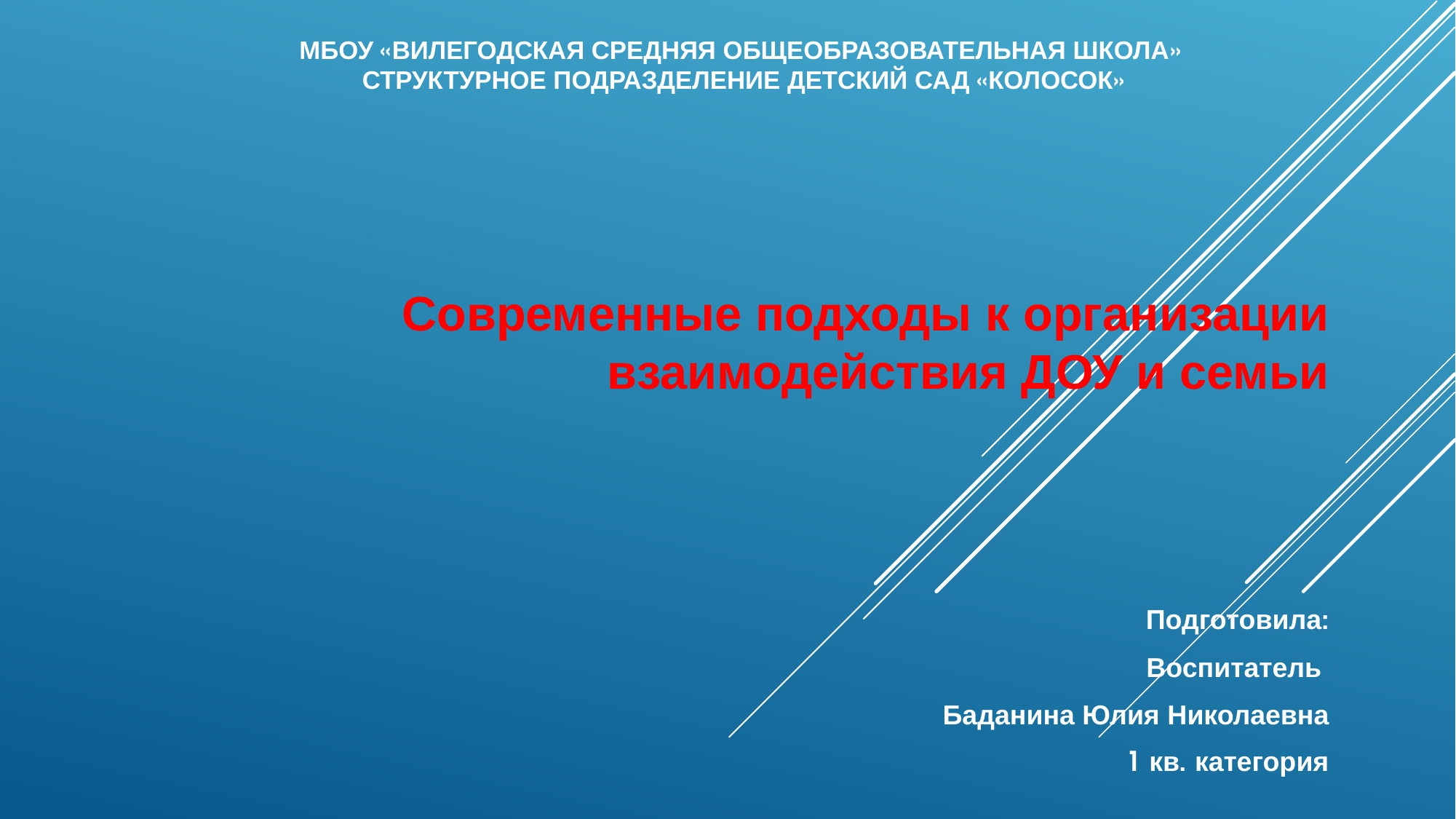

# МБОУ «Вилегодская средняя общеобразовательная школа» структурное подразделение детский сад «Колосок»

Современные подходы к организации взаимодействия ДОУ и семьи

Подготовила:
 Воспитатель
Баданина Юлия Николаевна
1 кв. категория